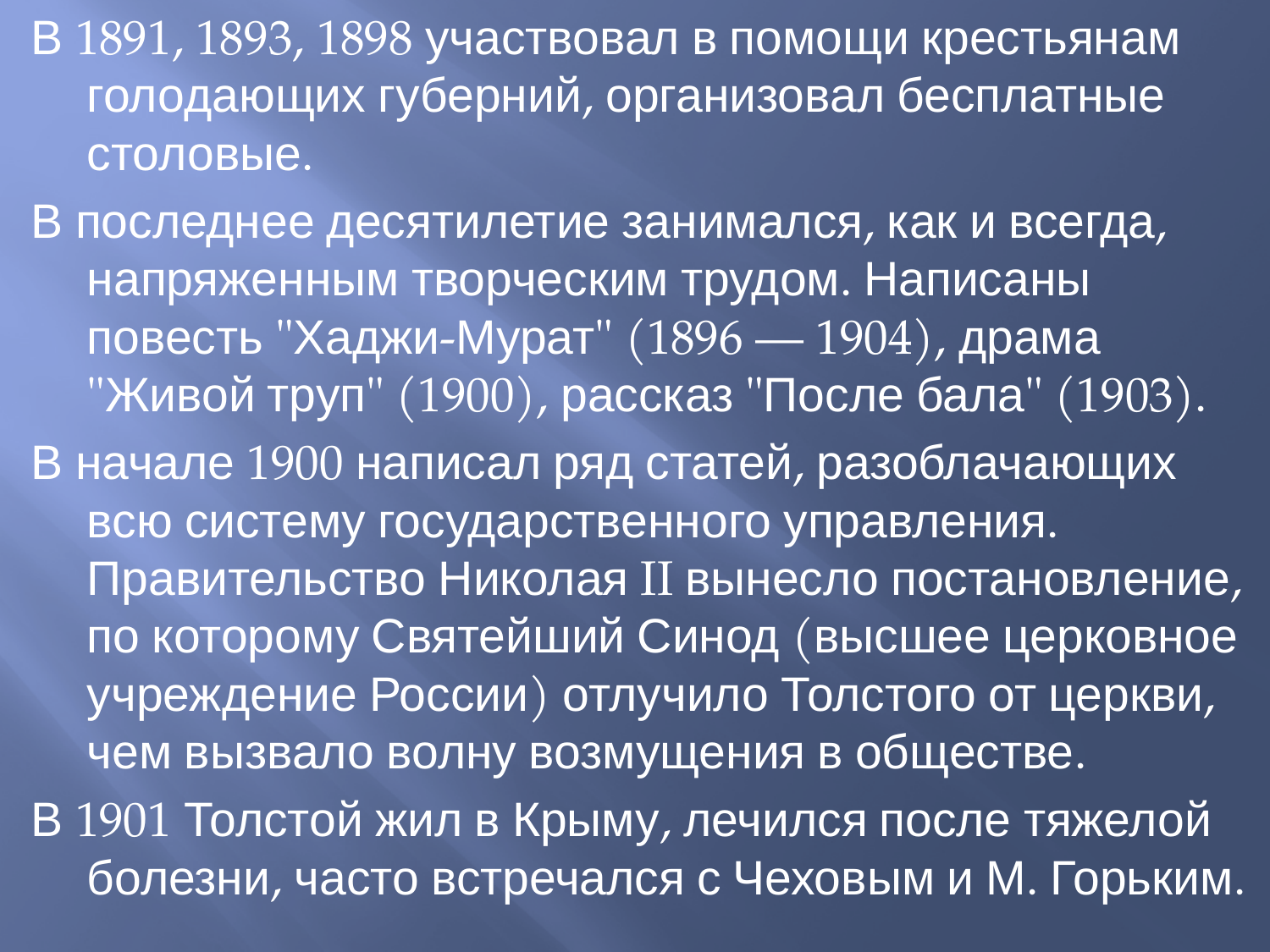

В 1891, 1893, 1898 участвовал в помощи крестьянам голодающих губерний, организовал бесплатные столовые.
В последнее десятилетие занимался, как и всегда, напряженным творческим трудом. Написаны повесть "Хаджи-Мурат" (1896 — 1904), драма "Живой труп" (1900), рассказ "После бала" (1903).
В начале 1900 написал ряд статей, разоблачающих всю систему государственного управления. Правительство Николая II вынесло постановление, по которому Святейший Синод (высшее церковное учреждение России) отлучило Толстого от церкви, чем вызвало волну возмущения в обществе.
В 1901 Толстой жил в Крыму, лечился после тяжелой болезни, часто встречался с Чеховым и М. Горьким.

#